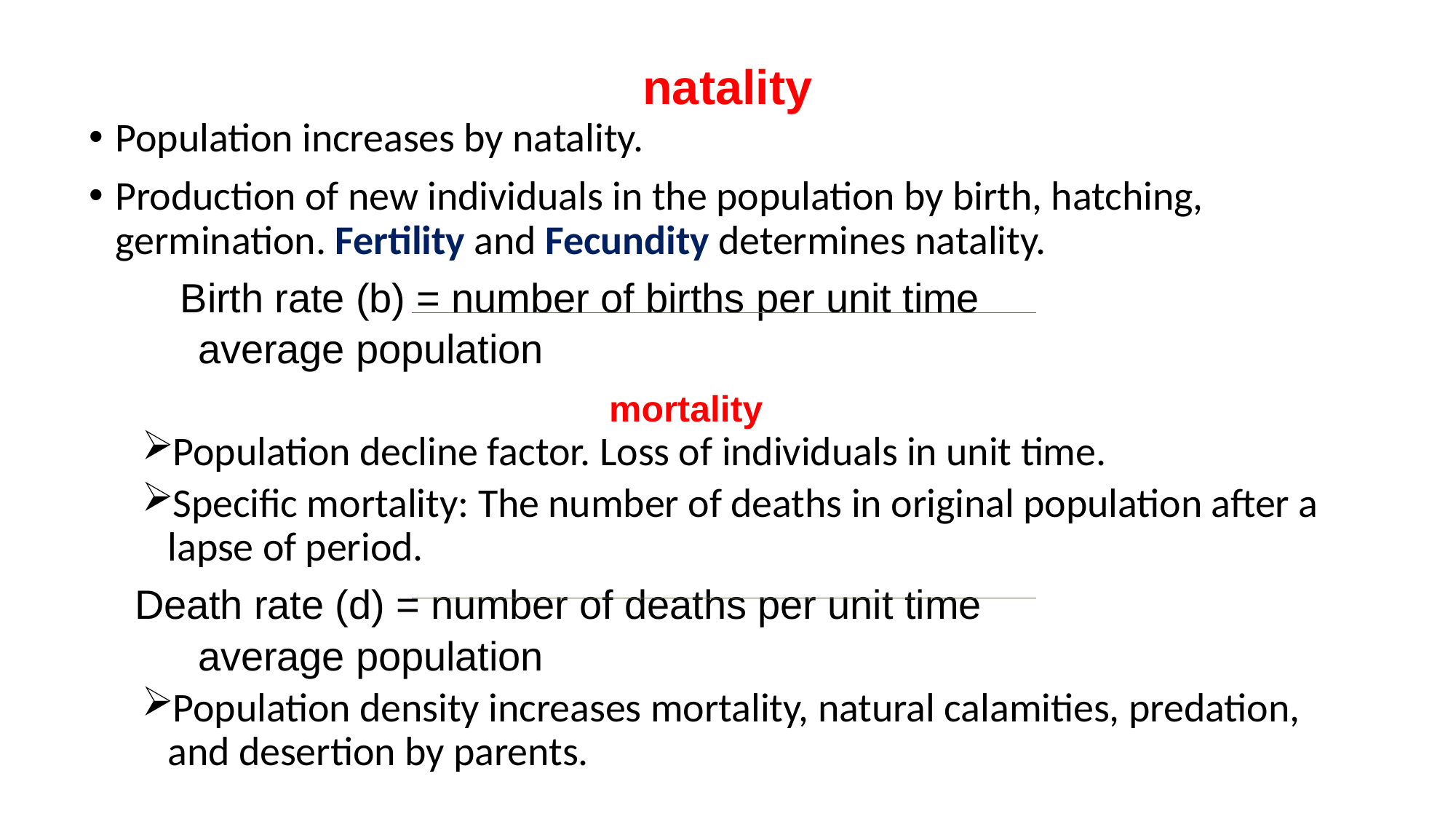

# natality
Population increases by natality.
Production of new individuals in the population by birth, hatching, germination. Fertility and Fecundity determines natality.
          Birth rate (b) = number of births per unit time
			     average population

Population decline factor. Loss of individuals in unit time.
Specific mortality: The number of deaths in original population after a lapse of period.
     Death rate (d) = number of deaths per unit time
			     average population
Population density increases mortality, natural calamities, predation, and desertion by parents.
mortality